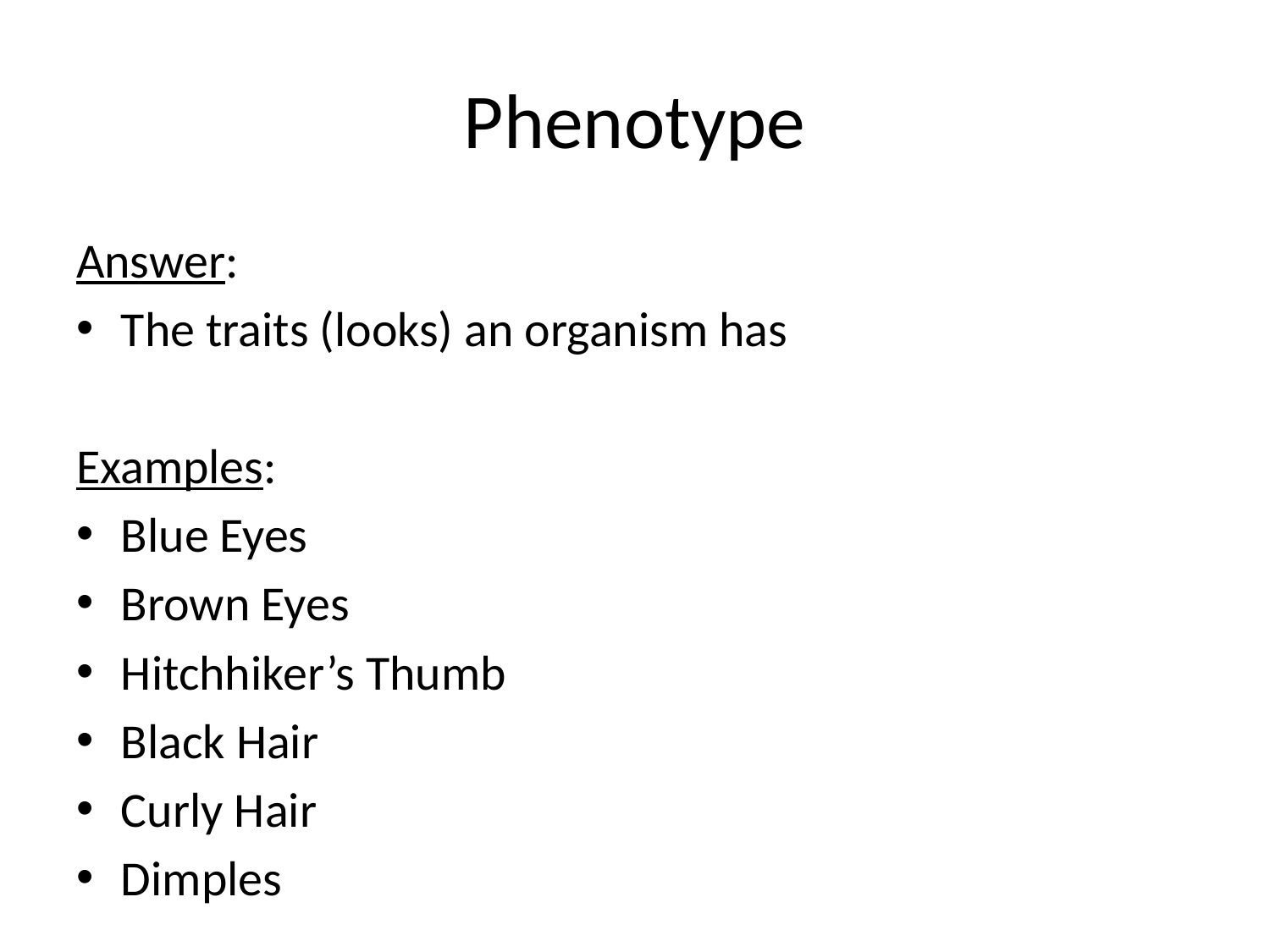

# Phenotype
Answer:
The traits (looks) an organism has

Examples:
Blue Eyes
Brown Eyes
Hitchhiker’s Thumb
Black Hair
Curly Hair
Dimples